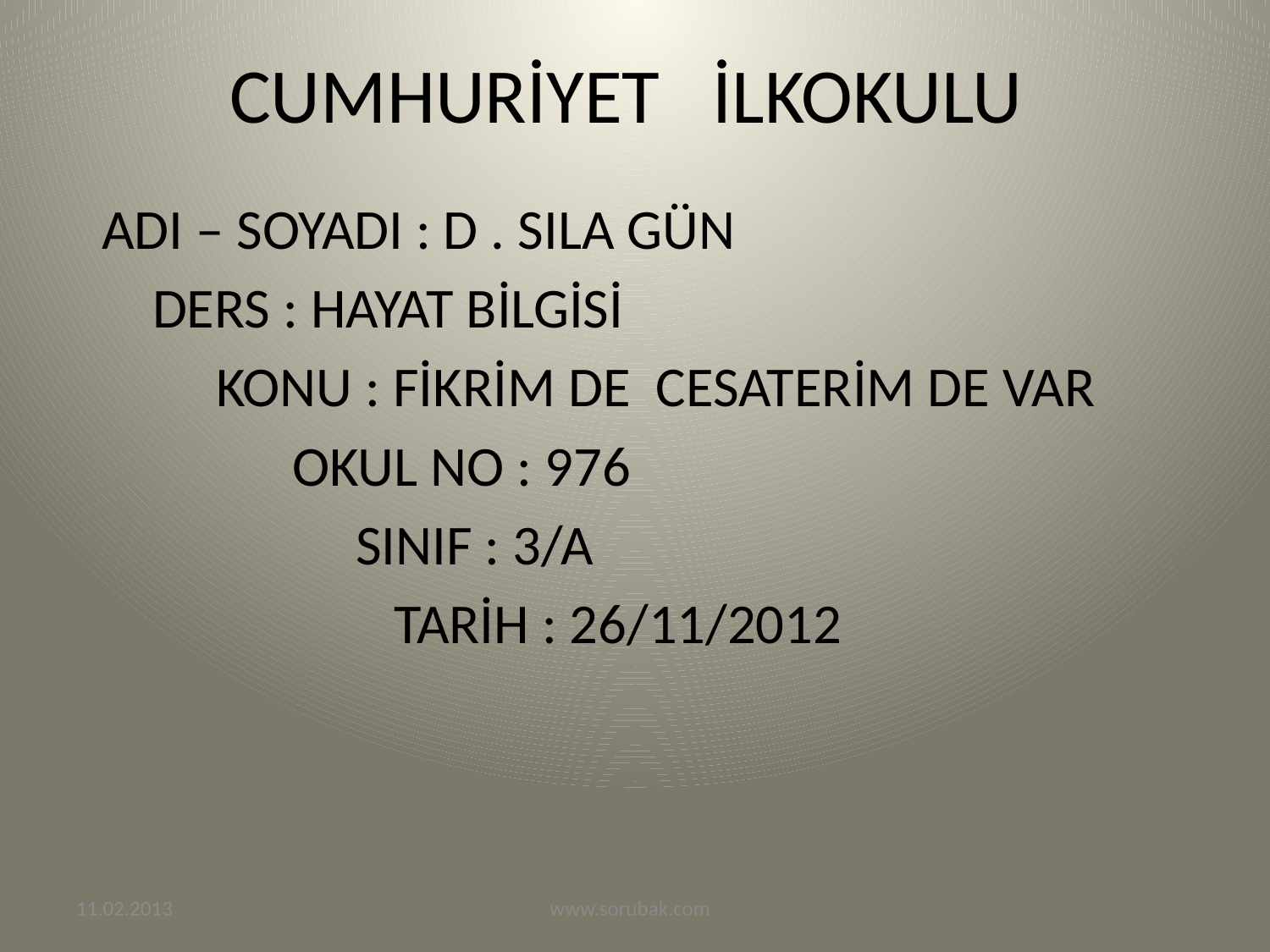

# CUMHURİYET   İLKOKULU
  ADI – SOYADI : D . SILA GÜN
      DERS : HAYAT BİLGİSİ
           KONU : FİKRİM DE  CESATERİM DE VAR
                 OKUL NO : 976
                      SINIF : 3/A
                         TARİH : 26/11/2012
11.02.2013
www.sorubak.com